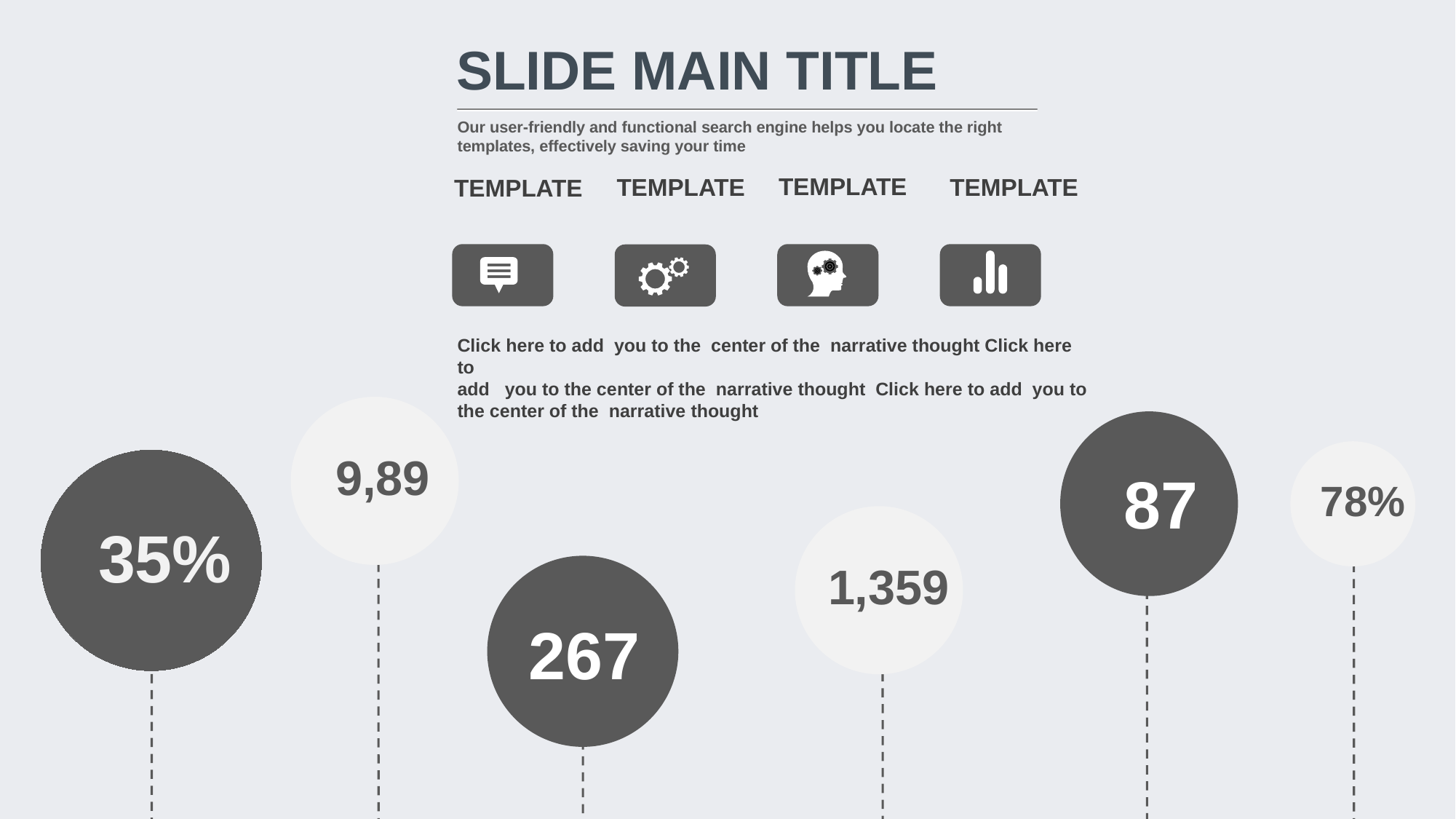

SLIDE MAIN TITLE
Our user-friendly and functional search engine helps you locate the right templates, effectively saving your time
TEMPLATE
TEMPLATE
TEMPLATE
TEMPLATE

Click here to add  you to the  center of the  narrative thought Click here to
add   you to the center of the  narrative thought  Click here to add  you to
the center of the  narrative thought

9,89

87

78%

1,359

35%

267